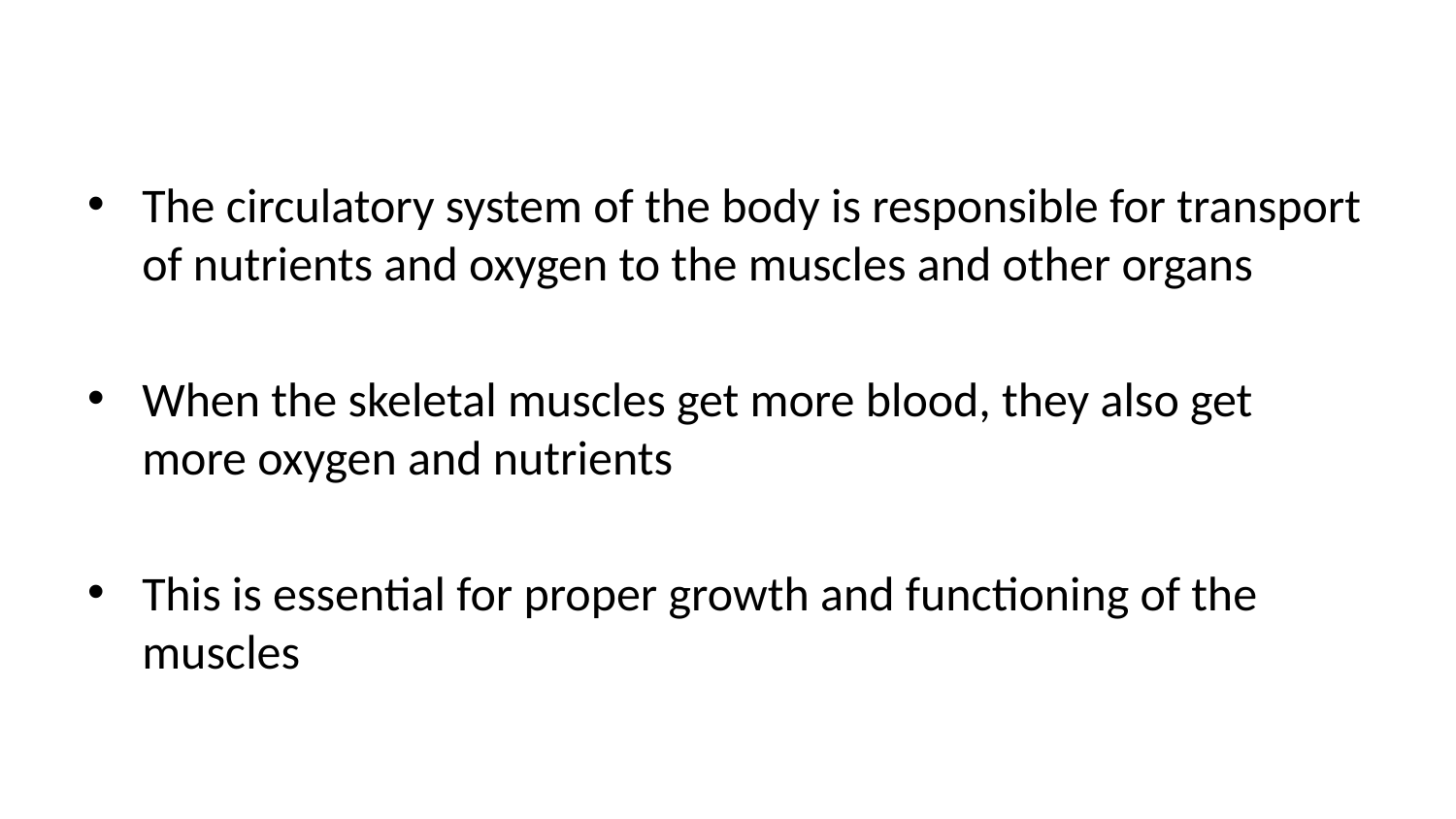

The circulatory system of the body is responsible for transport of nutrients and oxygen to the muscles and other organs

When the skeletal muscles get more blood, they also get more oxygen and nutrients

This is essential for proper growth and functioning of the muscles